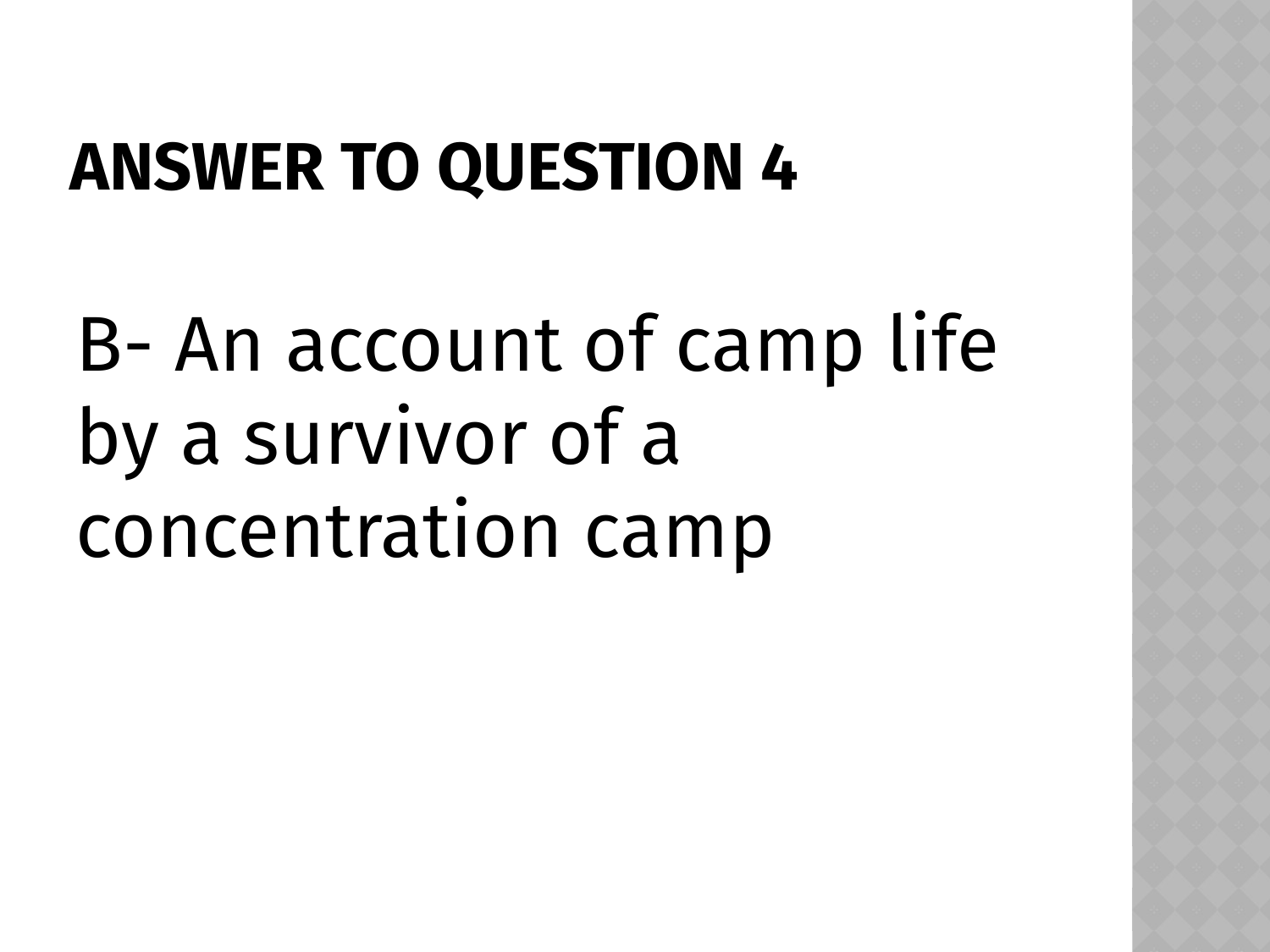

# Answer to Question 4

B- An account of camp life by a survivor of a concentration camp